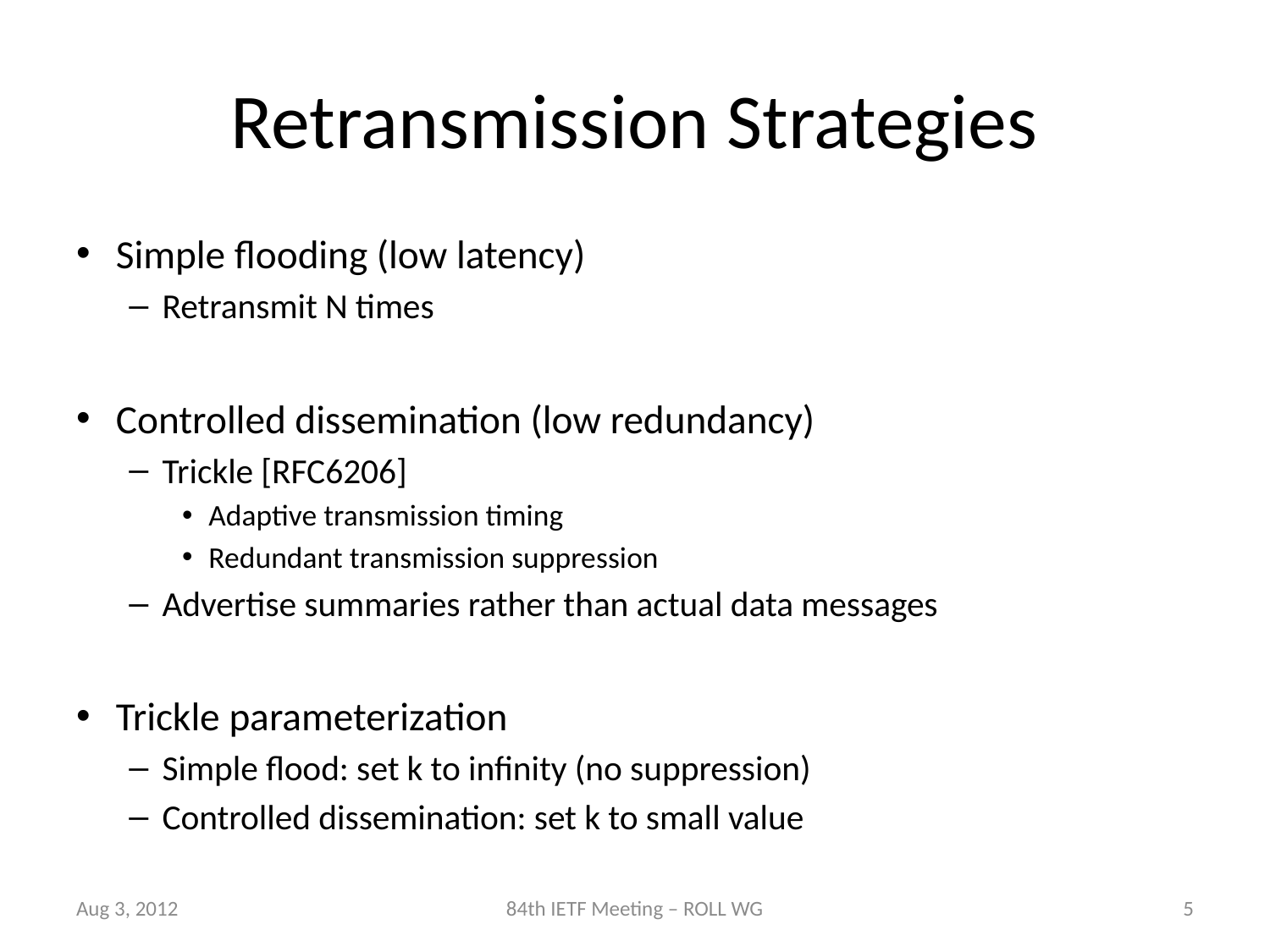

# Retransmission Strategies
Simple flooding (low latency)
Retransmit N times

Controlled dissemination (low redundancy)
Trickle [RFC6206]
Adaptive transmission timing
Redundant transmission suppression
Advertise summaries rather than actual data messages

Trickle parameterization
Simple flood: set k to infinity (no suppression)
Controlled dissemination: set k to small value
Aug 3, 2012
84th IETF Meeting – ROLL WG
5